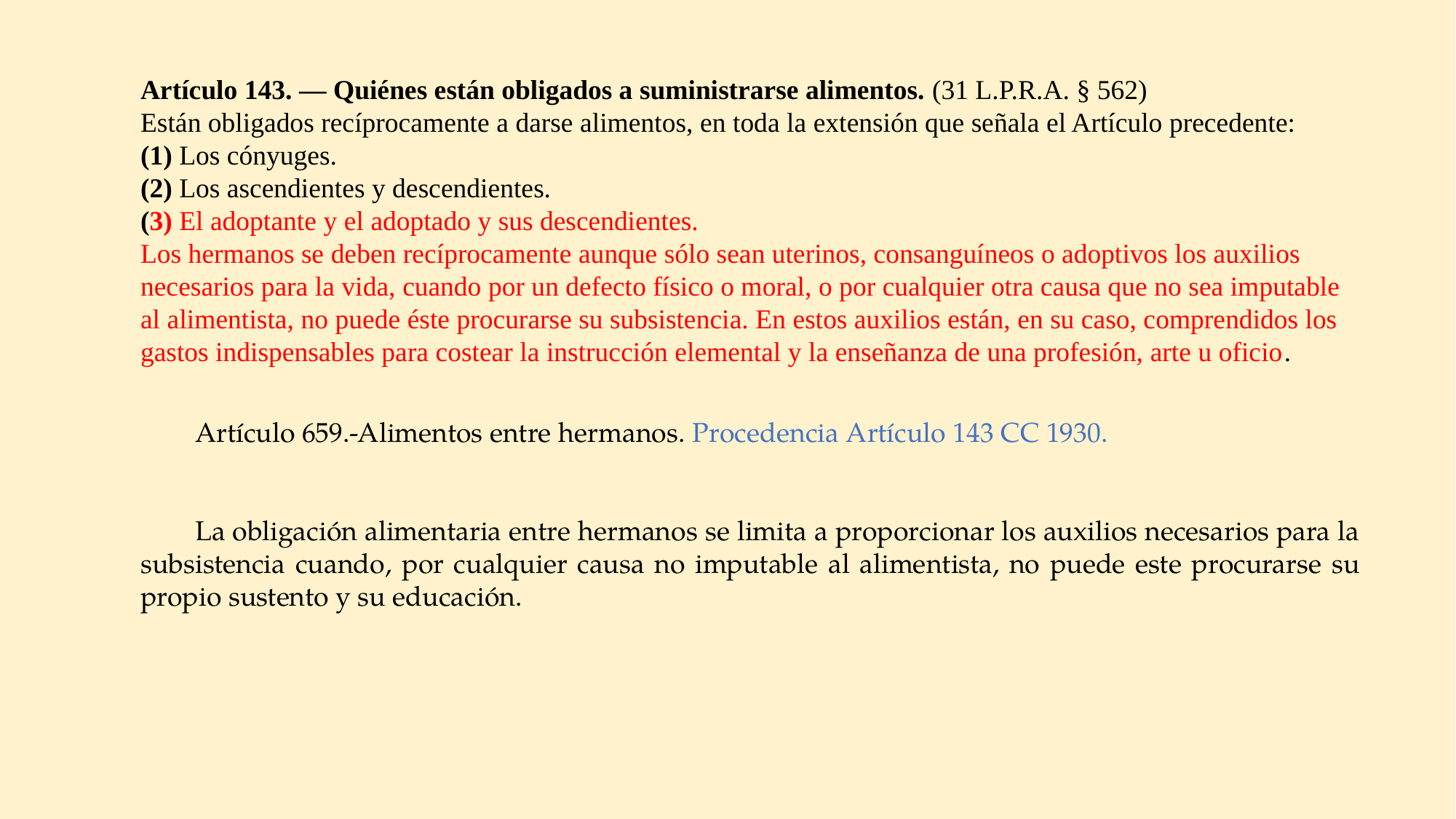

Artículo 143. — Quiénes están obligados a suministrarse alimentos. (31 L.P.R.A. § 562)
Están obligados recíprocamente a darse alimentos, en toda la extensión que señala el Artículo precedente:
(1) Los cónyuges.
(2) Los ascendientes y descendientes.
(3) El adoptante y el adoptado y sus descendientes.
Los hermanos se deben recíprocamente aunque sólo sean uterinos, consanguíneos o adoptivos los auxilios necesarios para la vida, cuando por un defecto físico o moral, o por cualquier otra causa que no sea imputable al alimentista, no puede éste procurarse su subsistencia. En estos auxilios están, en su caso, comprendidos los gastos indispensables para costear la instrucción elemental y la enseñanza de una profesión, arte u oficio.
Artículo 659.-Alimentos entre hermanos. Procedencia Artículo 143 CC 1930.

La obligación alimentaria entre hermanos se limita a proporcionar los auxilios necesarios para la subsistencia cuando, por cualquier causa no imputable al alimentista, no puede este procurarse su propio sustento y su educación.